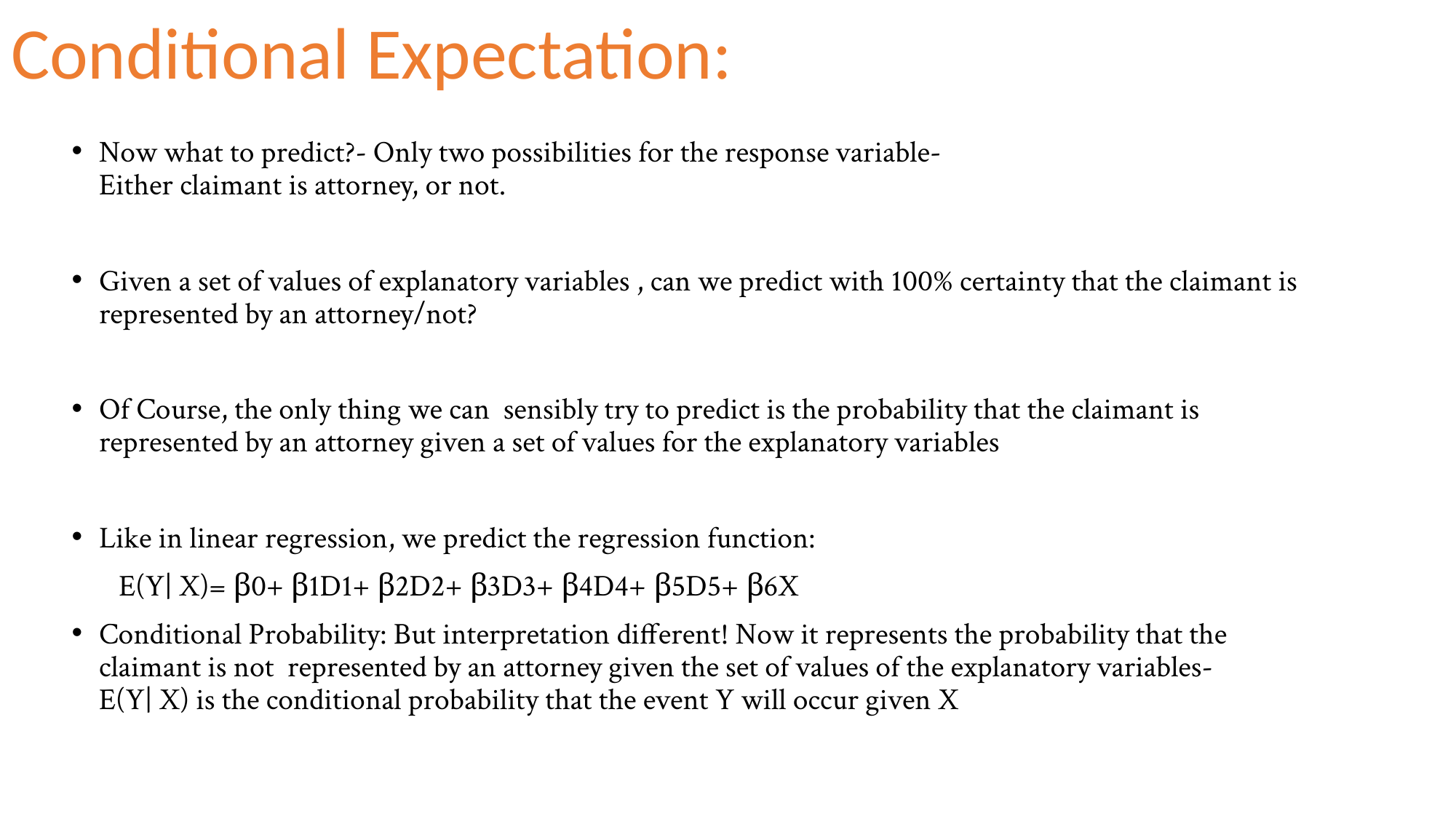

# Conditional Expectation:
Now what to predict?- Only two possibilities for the response variable-
Either claimant is attorney, or not.

Given a set of values of explanatory variables , can we predict with 100% certainty that the claimant is represented by an attorney/not?

Of Course, the only thing we can  sensibly try to predict is the probability that the claimant is represented by an attorney given a set of values for the explanatory variables

Like in linear regression, we predict the regression function:
       E(Y| X)= β0+ β1D1+ β2D2+ β3D3+ β4D4+ β5D5+ β6X
Conditional Probability: But interpretation different! Now it represents the probability that the claimant is not  represented by an attorney given the set of values of the explanatory variables-  E(Y| X) is the conditional probability that the event Y will occur given X